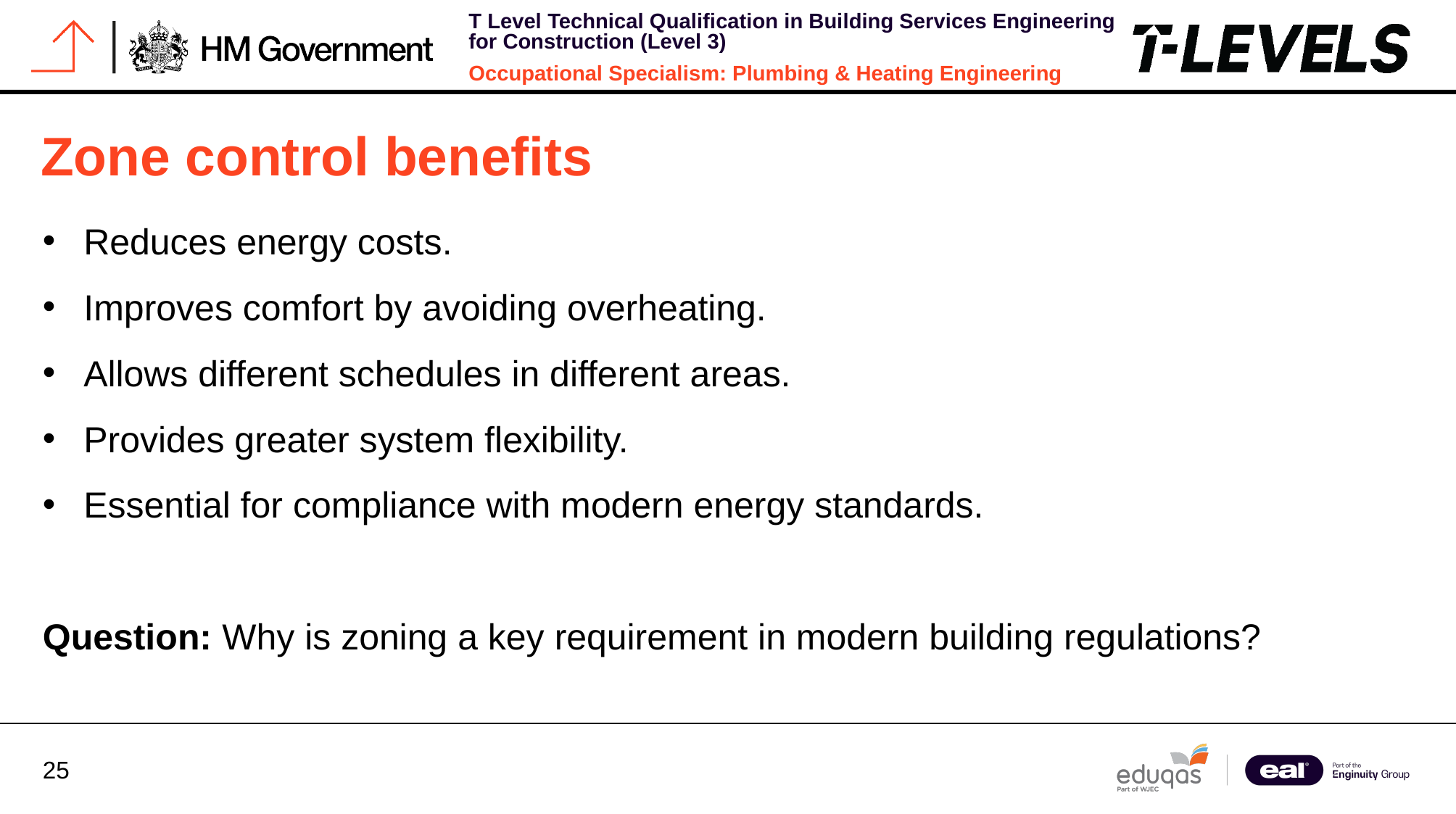

# Zone control benefits
Reduces energy costs.
Improves comfort by avoiding overheating.
Allows different schedules in different areas.
Provides greater system flexibility.
Essential for compliance with modern energy standards.

Question: Why is zoning a key requirement in modern building regulations?